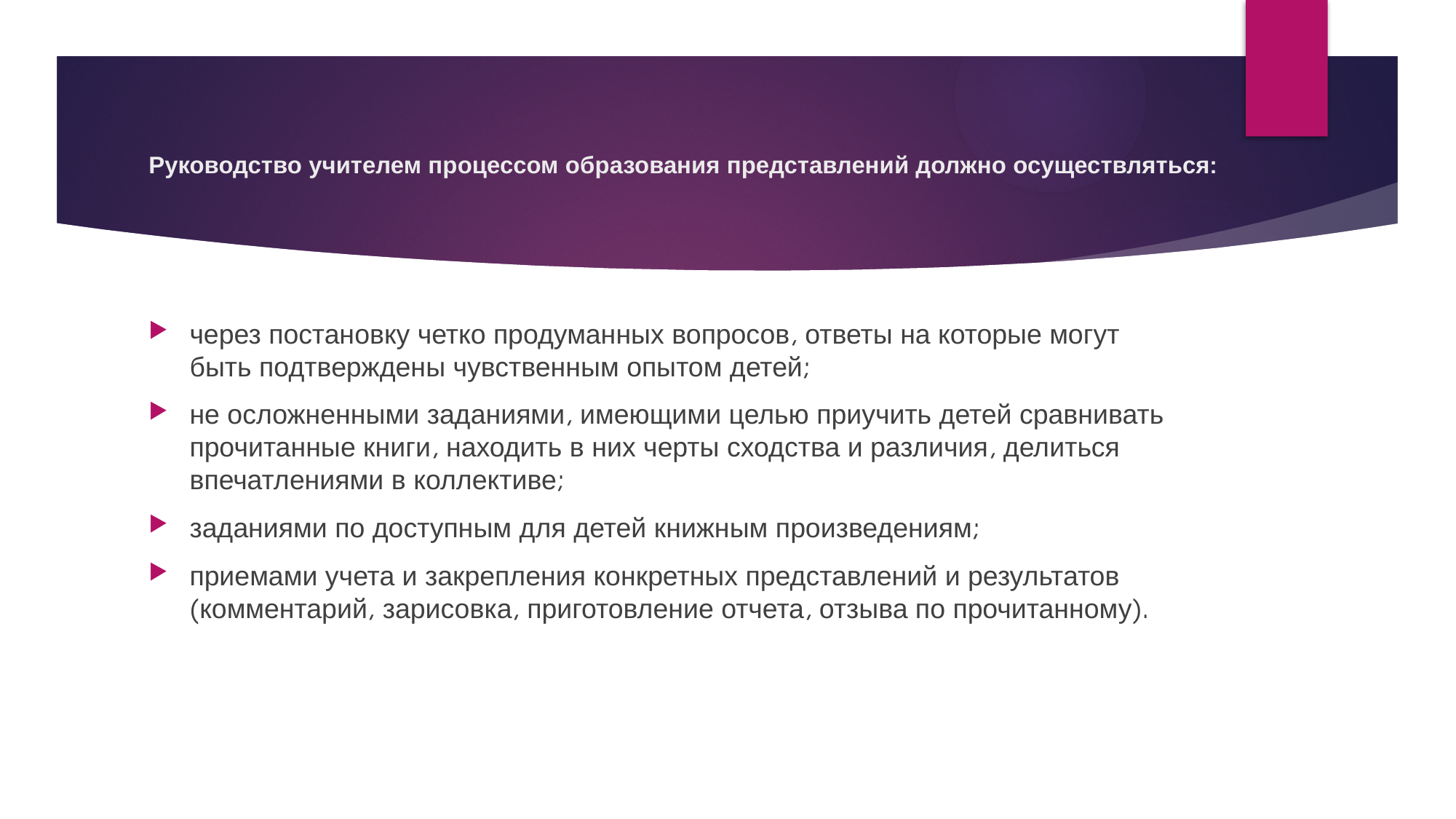

# Руководство учителем процессом образования представлений должно осуществляться:
через постановку четко продуманных вопросов, ответы на которые могут быть подтверждены чувственным опытом детей;
не осложненными заданиями, имеющими целью приучить детей сравнивать прочитанные книги, находить в них черты сходства и различия, делиться впечатлениями в коллективе;
заданиями по доступным для детей книжным произведениям;
приемами учета и закрепления конкретных представлений и результатов (комментарий, зарисовка, приготовление отчета, отзыва по прочитанному).